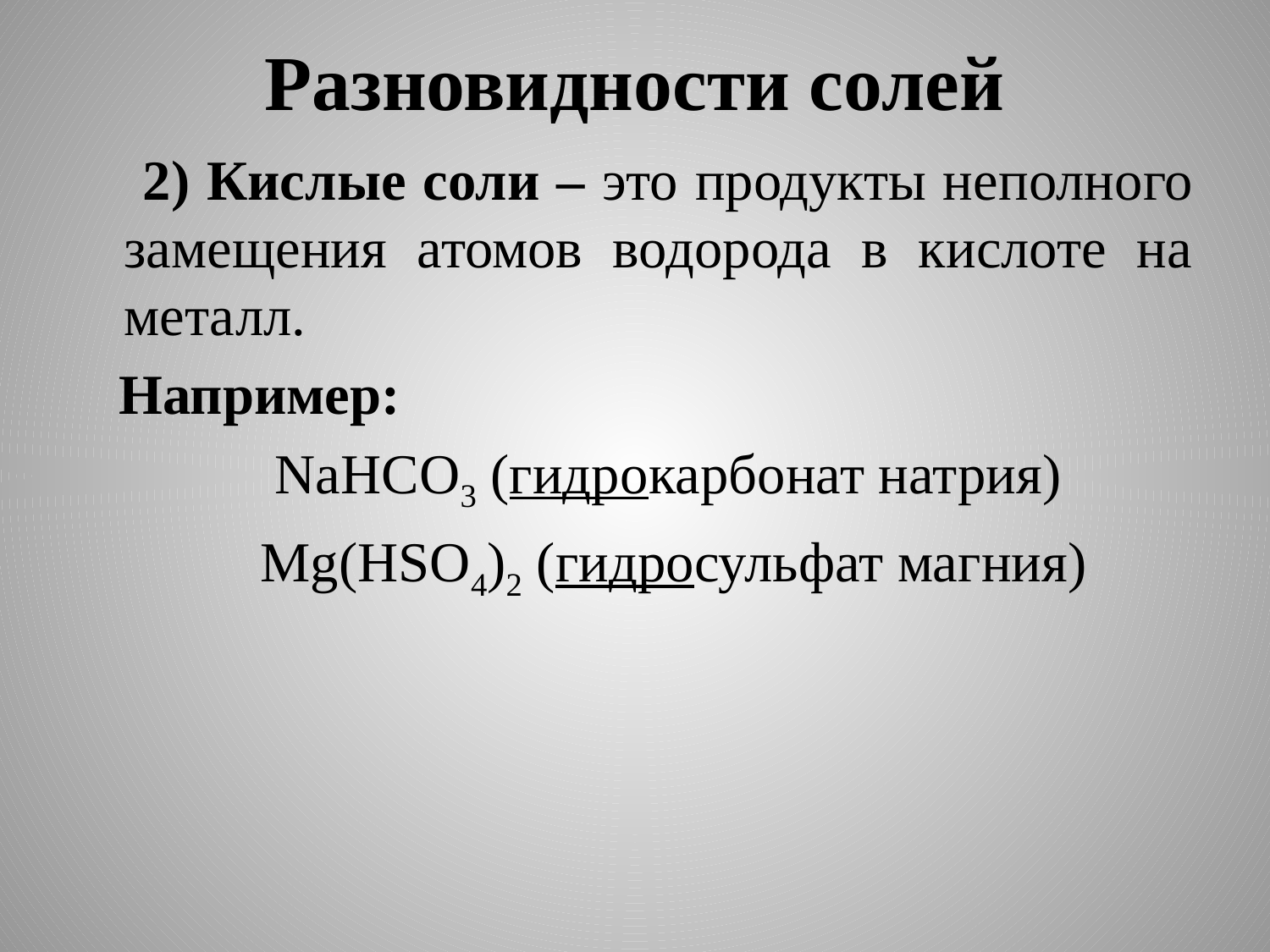

# Разновидности солей
    2) Кислые соли – это продукты неполного замещения атомов водорода в кислоте на металл.
   Например:
              NaHCO3 (гидрокарбонат натрия)
             Mg(HSO4)2 (гидросульфат магния)